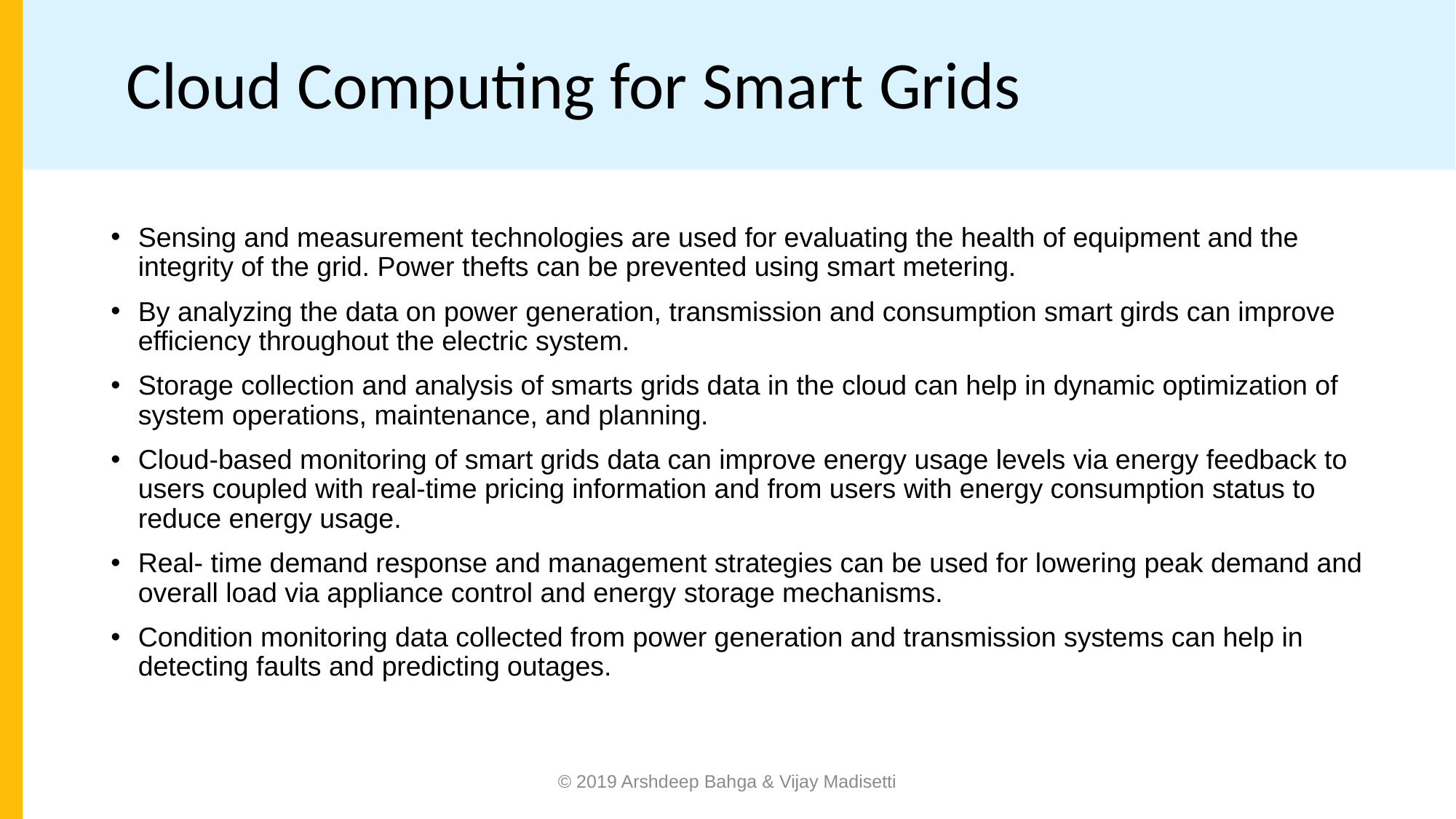

# Cloud Computing for Smart Grids
Sensing and measurement technologies are used for evaluating the health of equipment and the integrity of the grid. Power thefts can be prevented using smart metering.
By analyzing the data on power generation, transmission and consumption smart girds can improve efficiency throughout the electric system.
Storage collection and analysis of smarts grids data in the cloud can help in dynamic optimization of system operations, maintenance, and planning.
Cloud-based monitoring of smart grids data can improve energy usage levels via energy feedback to users coupled with real-time pricing information and from users with energy consumption status to reduce energy usage.
Real- time demand response and management strategies can be used for lowering peak demand and overall load via appliance control and energy storage mechanisms.
Condition monitoring data collected from power generation and transmission systems can help in detecting faults and predicting outages.
© 2019 Arshdeep Bahga & Vijay Madisetti